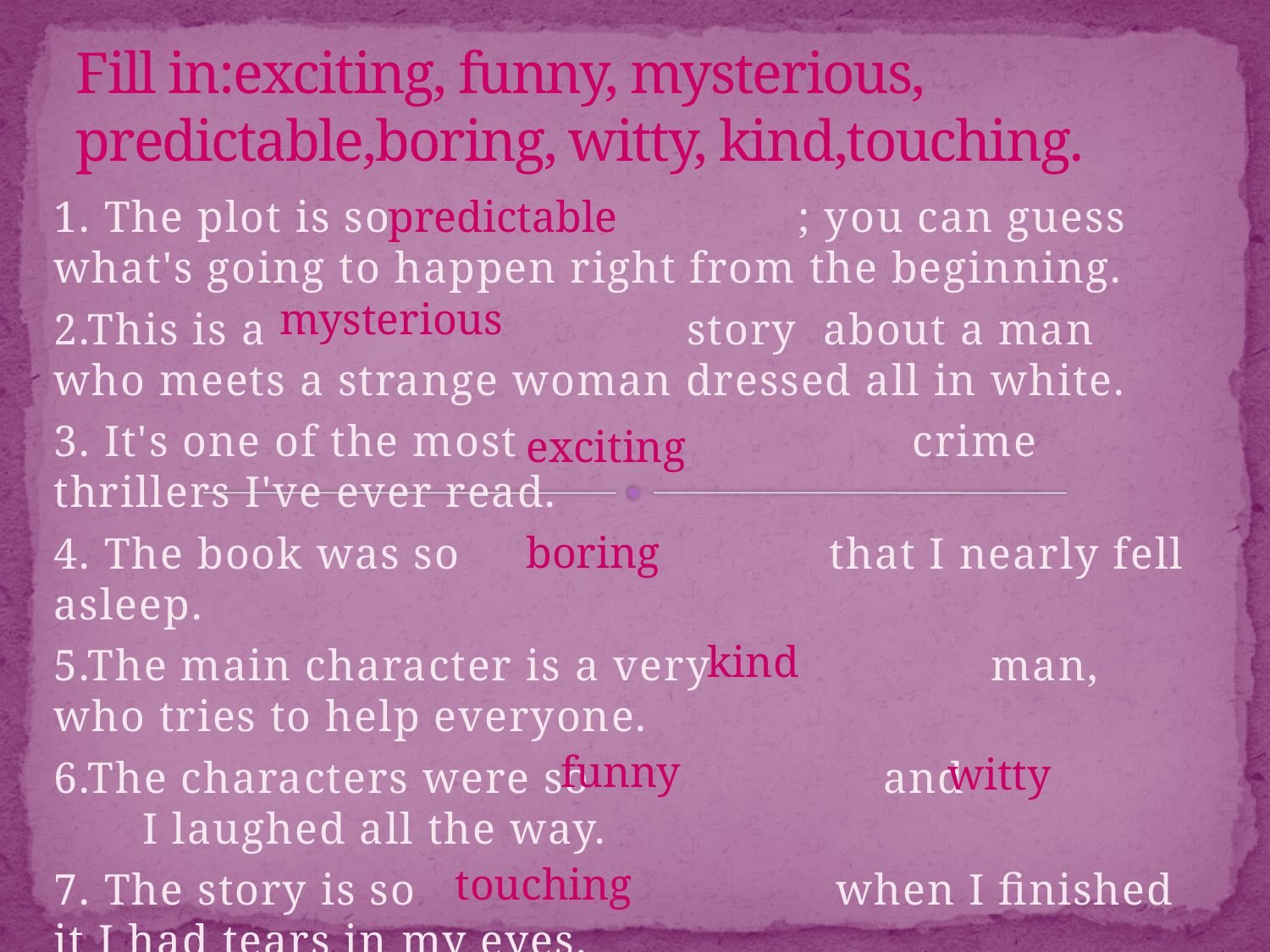

# Fill in:exciting, funny, mysterious, predictable,boring, witty, kind,touching.
predictable
1. The plot is so                                ; you can guess what's going to happen right from the beginning.
2.This is a                                 story  about a man who meets a strange woman dressed all in white.
3. It's one of the most                               crime thrillers I've ever read.
4. The book was so                             that I nearly fell asleep.
5.The main character is a very                      man, who tries to help everyone.
6.The characters were so                       and                         I laughed all the way.
7. The story is so                                 when I finished it I had tears in my eyes.
mysterious
exciting
boring
kind
funny
witty
touching